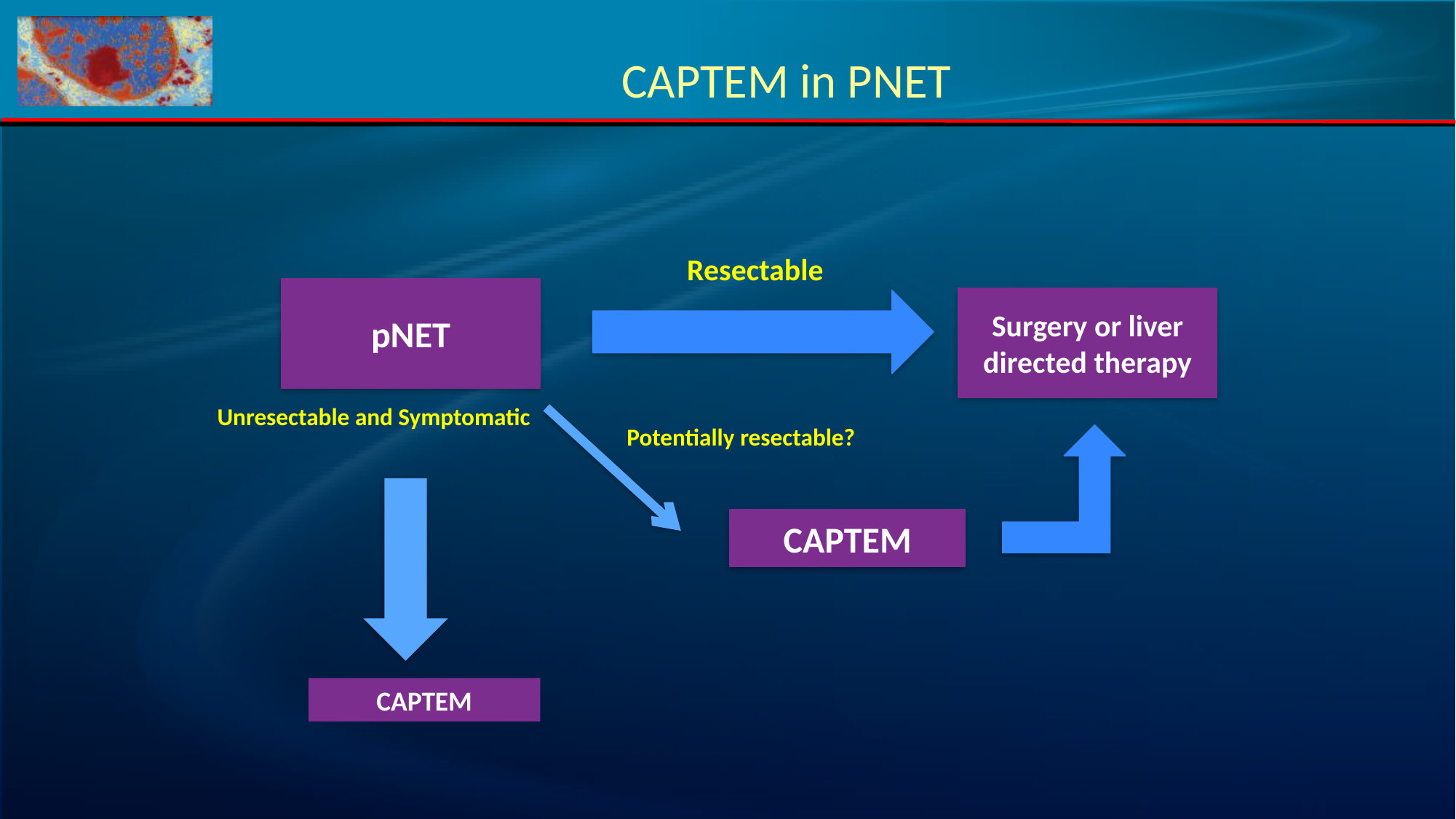

# CAPTEM in PNET
Resectable
pNET
Surgery or liver directed therapy

Unresectable and Symptomatic
Potentially resectable?

CAPTEM
CAPTEM